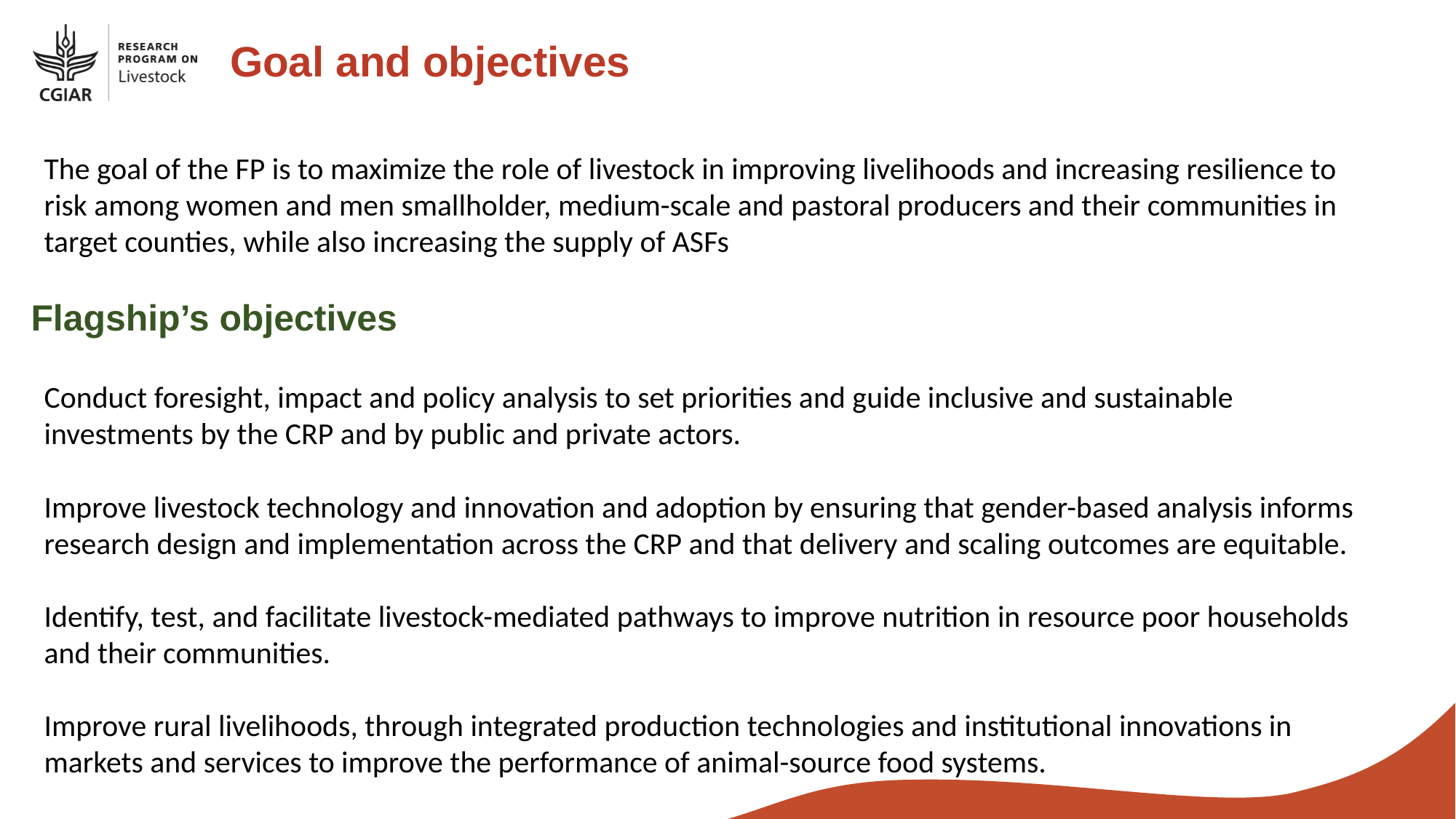

Goal and objectives
The goal of the FP is to maximize the role of livestock in improving livelihoods and increasing resilience to risk among women and men smallholder, medium-scale and pastoral producers and their communities in target counties, while also increasing the supply of ASFs
Flagship’s objectives
Conduct foresight, impact and policy analysis to set priorities and guide inclusive and sustainable investments by the CRP and by public and private actors.

Improve livestock technology and innovation and adoption by ensuring that gender-based analysis informs research design and implementation across the CRP and that delivery and scaling outcomes are equitable.

Identify, test, and facilitate livestock-mediated pathways to improve nutrition in resource poor households and their communities.

Improve rural livelihoods, through integrated production technologies and institutional innovations in markets and services to improve the performance of animal-source food systems.